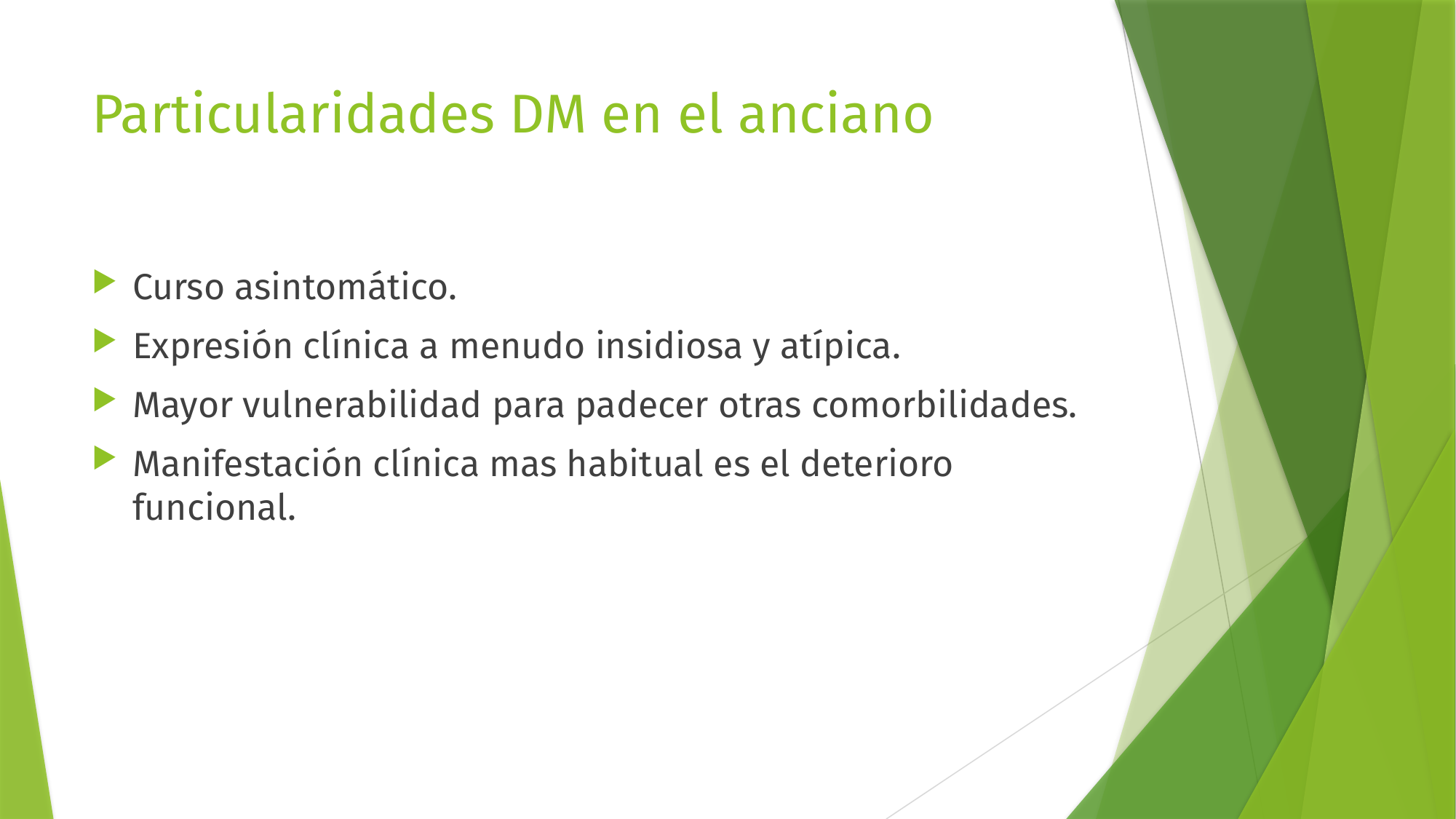

# Particularidades DM en el anciano
Curso asintomático.
Expresión clínica a menudo insidiosa y atípica.
Mayor vulnerabilidad para padecer otras comorbilidades.
Manifestación clínica mas habitual es el deterioro funcional.